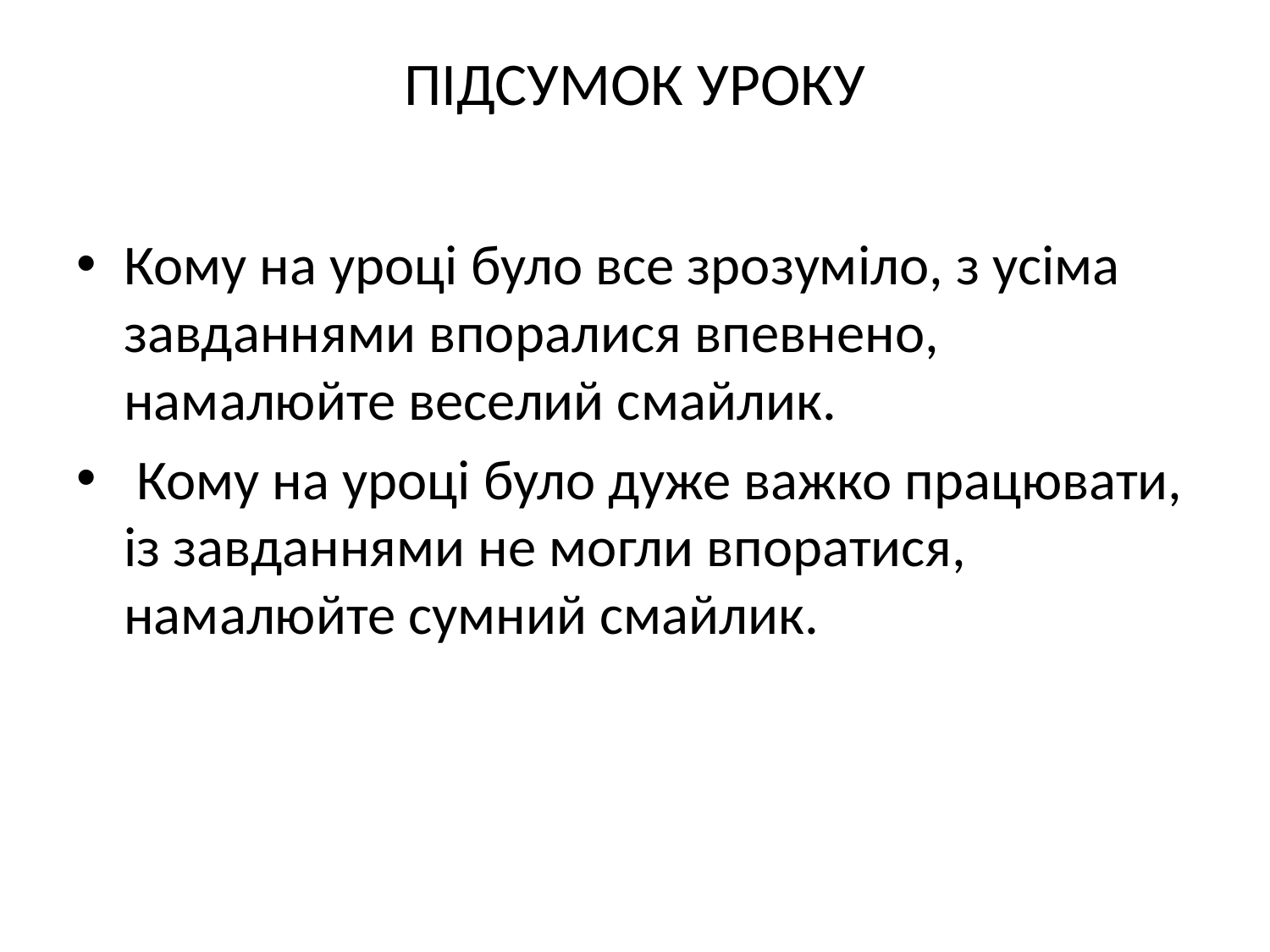

# ПІДСУМОК УРОКУ
Кому на уроці було все зрозуміло, з усіма завданнями впора­лися впевнено, намалюйте веселий смайлик.
 Кому на уроці було дуже важко працювати, із завданнями не могли впоратися, намалюйте сумний смайлик.